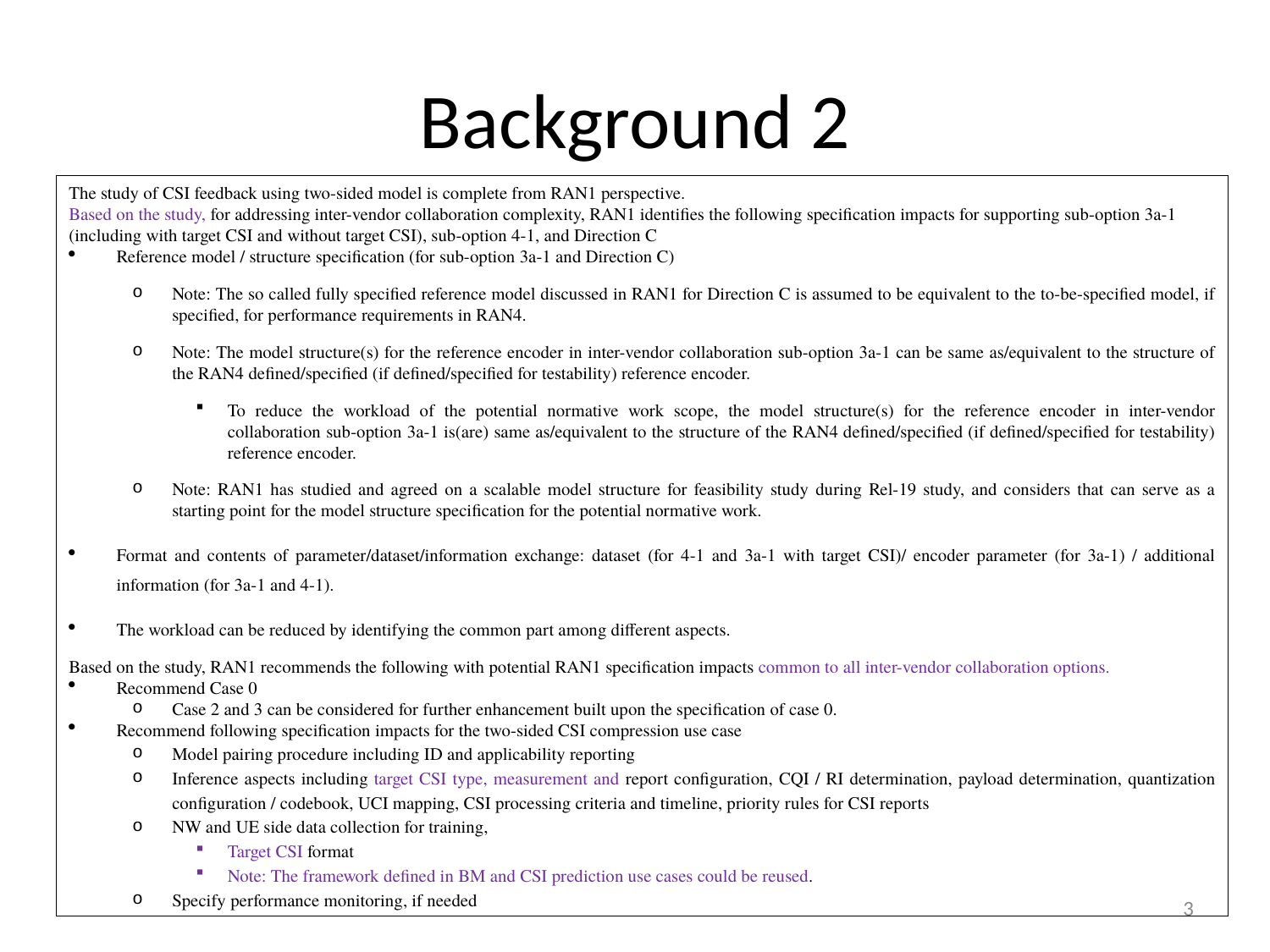

# Background 2
The study of CSI feedback using two-sided model is complete from RAN1 perspective.
Based on the study, for addressing inter-vendor collaboration complexity, RAN1 identifies the following specification impacts for supporting sub-option 3a-1 (including with target CSI and without target CSI), sub-option 4-1, and Direction C
Reference model / structure specification (for sub-option 3a-1 and Direction C)
Note: The so called fully specified reference model discussed in RAN1 for Direction C is assumed to be equivalent to the to-be-specified model, if specified, for performance requirements in RAN4.
Note: The model structure(s) for the reference encoder in inter-vendor collaboration sub-option 3a-1 can be same as/equivalent to the structure of the RAN4 defined/specified (if defined/specified for testability) reference encoder.
To reduce the workload of the potential normative work scope, the model structure(s) for the reference encoder in inter-vendor collaboration sub-option 3a-1 is(are) same as/equivalent to the structure of the RAN4 defined/specified (if defined/specified for testability) reference encoder.
Note: RAN1 has studied and agreed on a scalable model structure for feasibility study during Rel-19 study, and considers that can serve as a starting point for the model structure specification for the potential normative work.
Format and contents of parameter/dataset/information exchange: dataset (for 4-1 and 3a-1 with target CSI)/ encoder parameter (for 3a-1) / additional information (for 3a-1 and 4-1).
The workload can be reduced by identifying the common part among different aspects.
Based on the study, RAN1 recommends the following with potential RAN1 specification impacts common to all inter-vendor collaboration options.
Recommend Case 0
Case 2 and 3 can be considered for further enhancement built upon the specification of case 0.
Recommend following specification impacts for the two-sided CSI compression use case
Model pairing procedure including ID and applicability reporting
Inference aspects including target CSI type, measurement and report configuration, CQI / RI determination, payload determination, quantization configuration / codebook, UCI mapping, CSI processing criteria and timeline, priority rules for CSI reports
NW and UE side data collection for training,
Target CSI format
Note: The framework defined in BM and CSI prediction use cases could be reused.
Specify performance monitoring, if needed
3